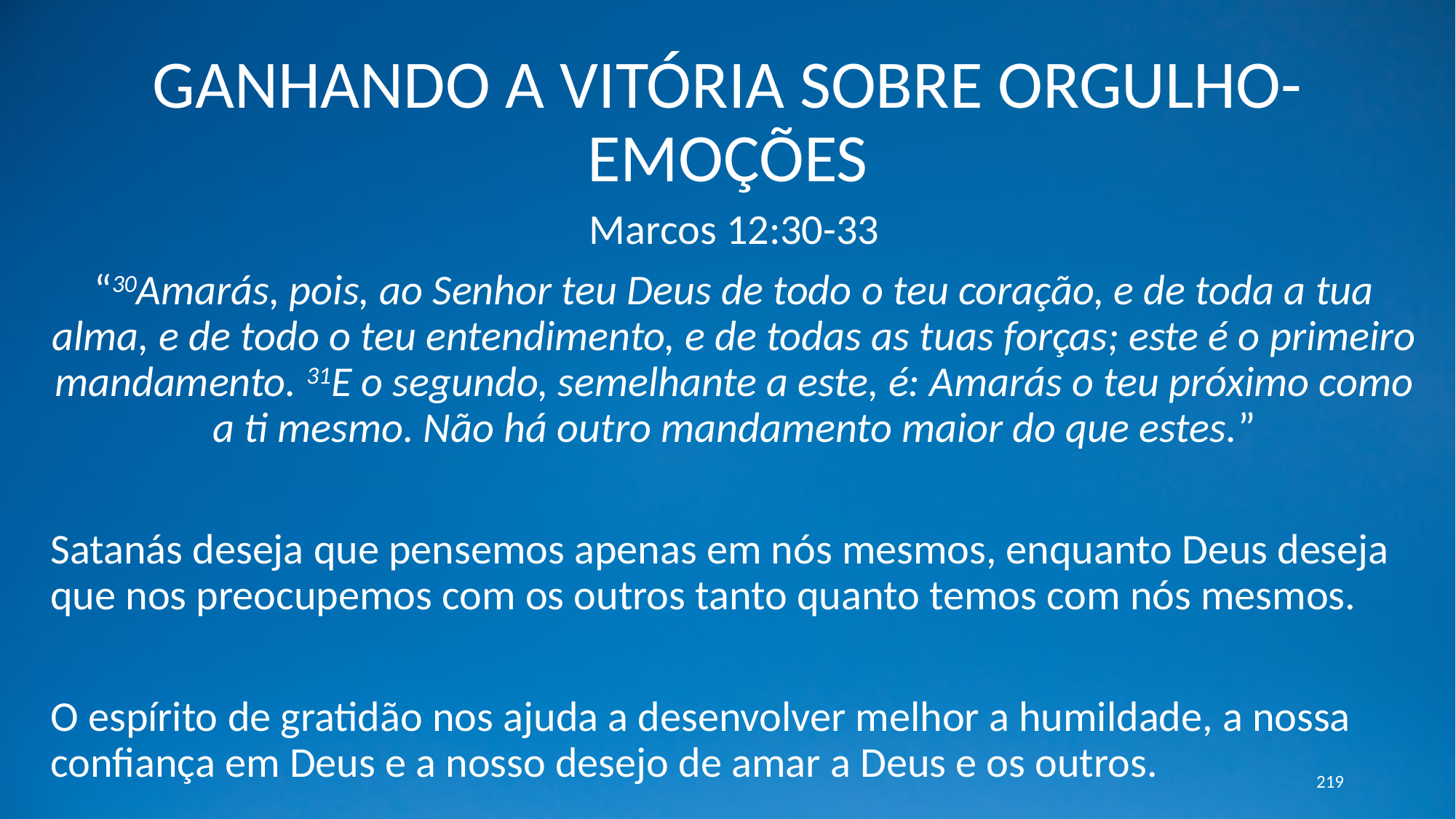

# GANHANDO A VITÓRIA SOBRE ORGULHO-EMOÇÕES
Marcos 12:30-33
“30Amarás, pois, ao Senhor teu Deus de todo o teu coração, e de toda a tua alma, e de todo o teu entendimento, e de todas as tuas forças; este é o primeiro mandamento. 31E o segundo, semelhante a este, é: Amarás o teu próximo como a ti mesmo. Não há outro mandamento maior do que estes.”

Satanás deseja que pensemos apenas em nós mesmos, enquanto Deus deseja que nos preocupemos com os outros tanto quanto temos com nós mesmos.

O espírito de gratidão nos ajuda a desenvolver melhor a humildade, a nossa confiança em Deus e a nosso desejo de amar a Deus e os outros.
219